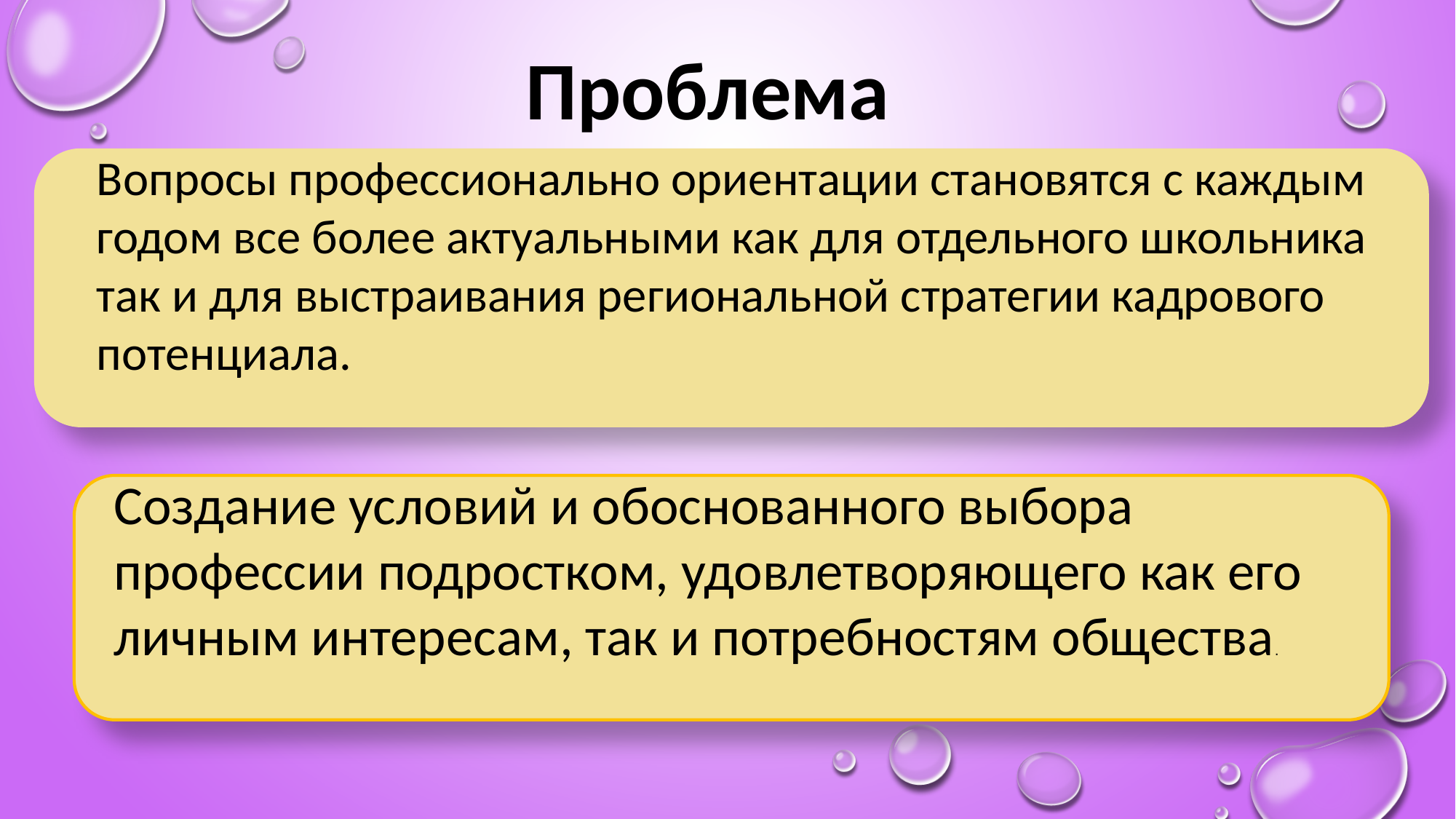

Проблема
Вопросы профессионально ориентации становятся с каждым годом все более актуальными как для отдельного школьника так и для выстраивания региональной стратегии кадрового потенциала.

Создание условий и обоснованного выбора профессии подростком, удовлетворяющего как его личным интересам, так и потребностям общества.